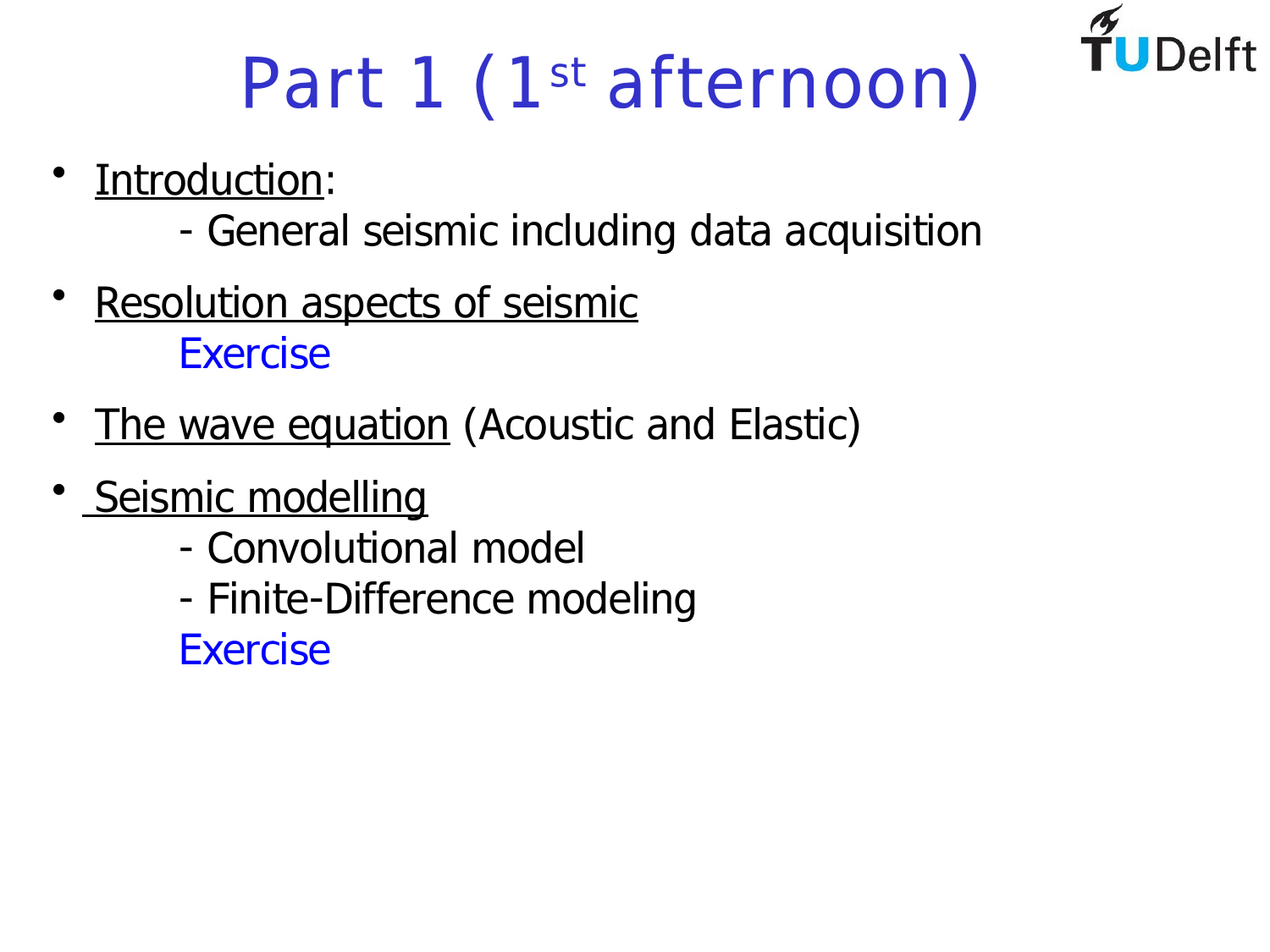

Part 1 (1st afternoon)
 Introduction:
	- General seismic including data acquisition
 Resolution aspects of seismic
	Exercise
 The wave equation (Acoustic and Elastic)
 Seismic modelling
	- Convolutional model
	- Finite-Difference modeling
	Exercise